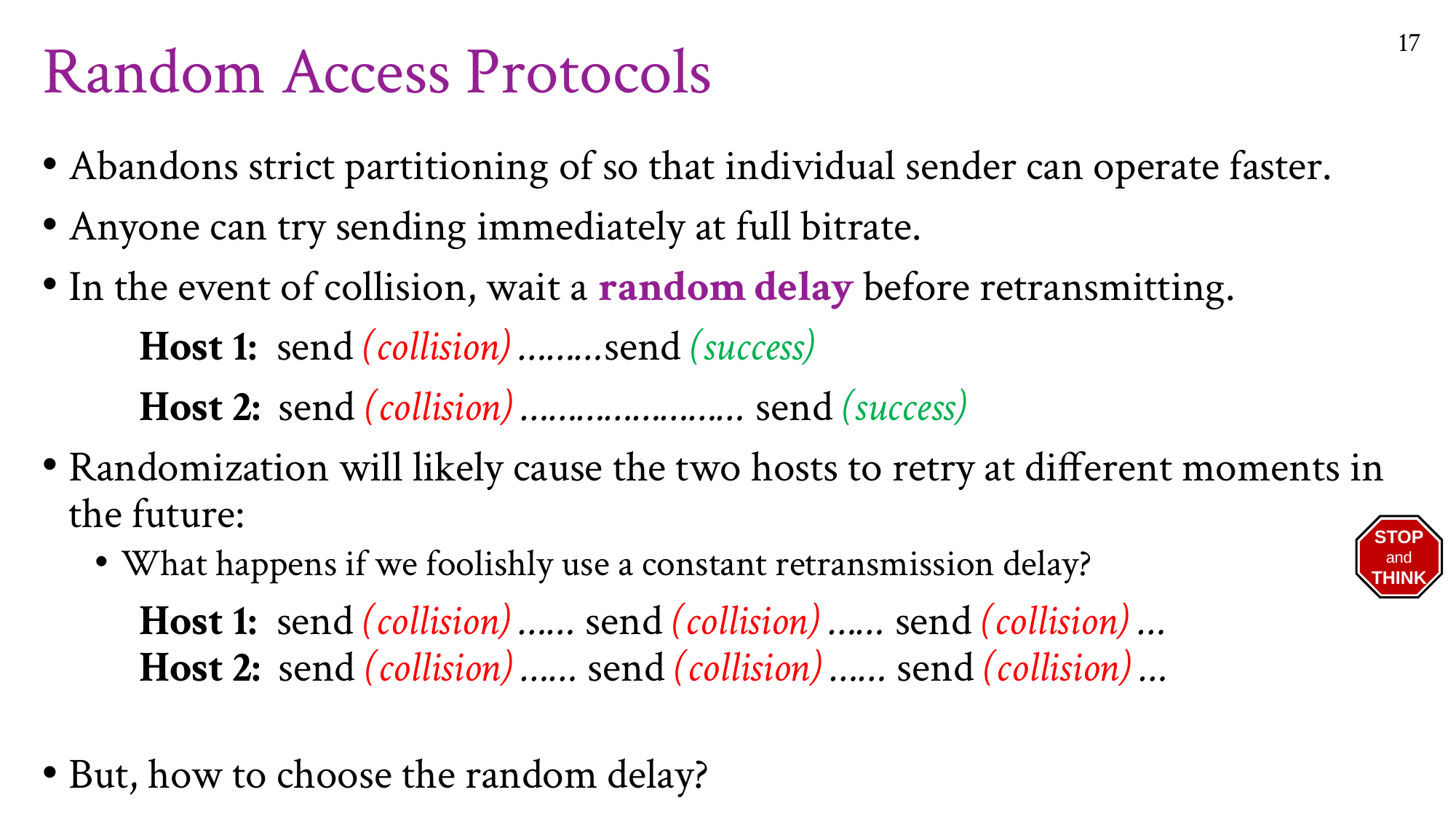

# Random Access Protocols
Abandons strict partitioning of so that individual sender can operate faster.
Anyone can try sending immediately at full bitrate.
In the event of collision, wait a random delay before retransmitting.
	Host 1:  send (collision) ………send (success)
	Host 2:  send (collision) …………………… send (success)
Randomization will likely cause the two hosts to retry at different moments in the future:
What happens if we foolishly use a constant retransmission delay?
	Host 1:  send (collision) …… send (collision) …… send (collision) …
	Host 2:  send (collision) …… send (collision) …… send (collision) …
But, how to choose the random delay?

STOP
and
THINK